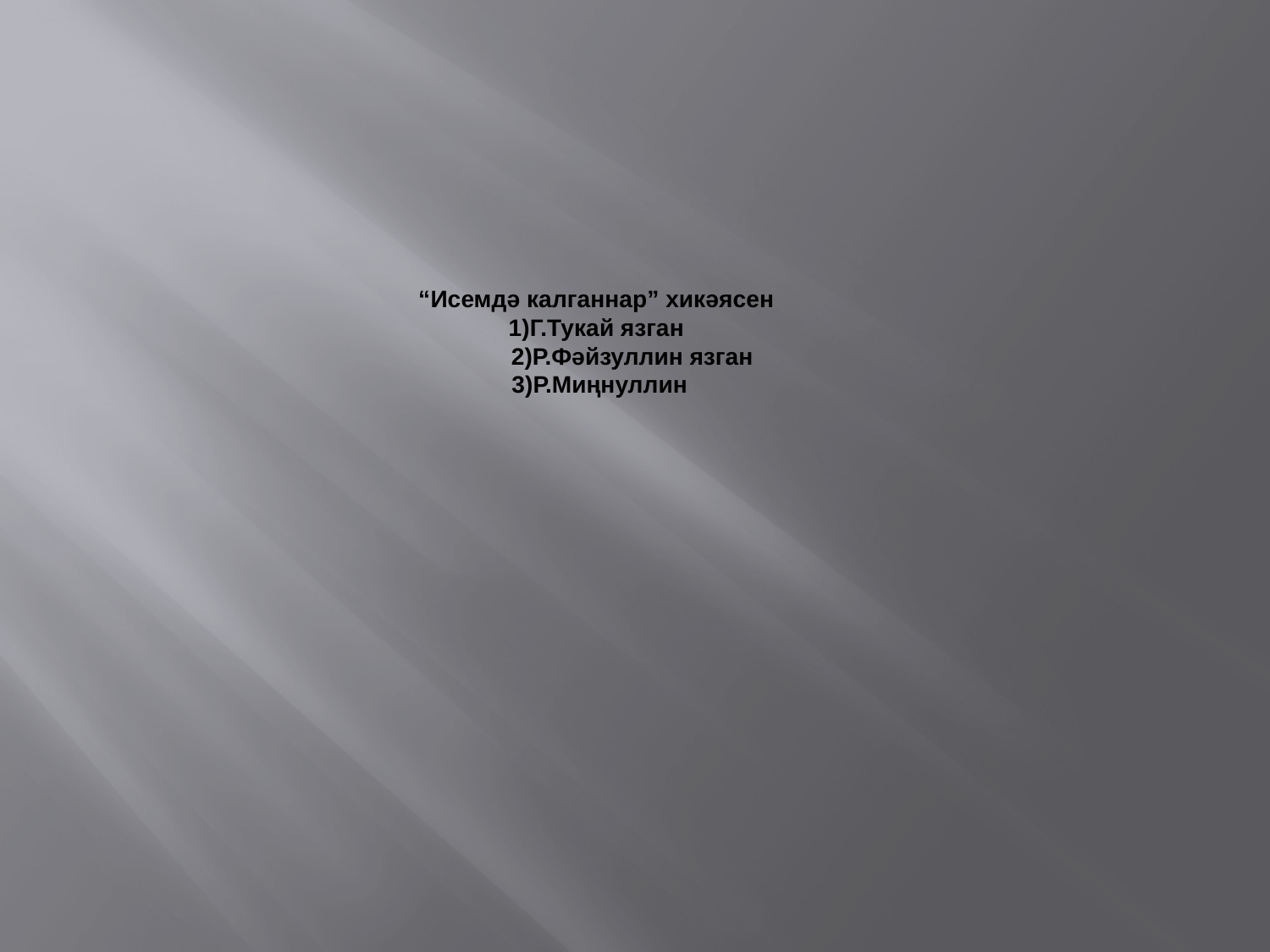

# “Исемдә калганнар” хикәясен 1)Г.Тукай язган 2)Р.Фәйзуллин язган 3)Р.Миңнуллин